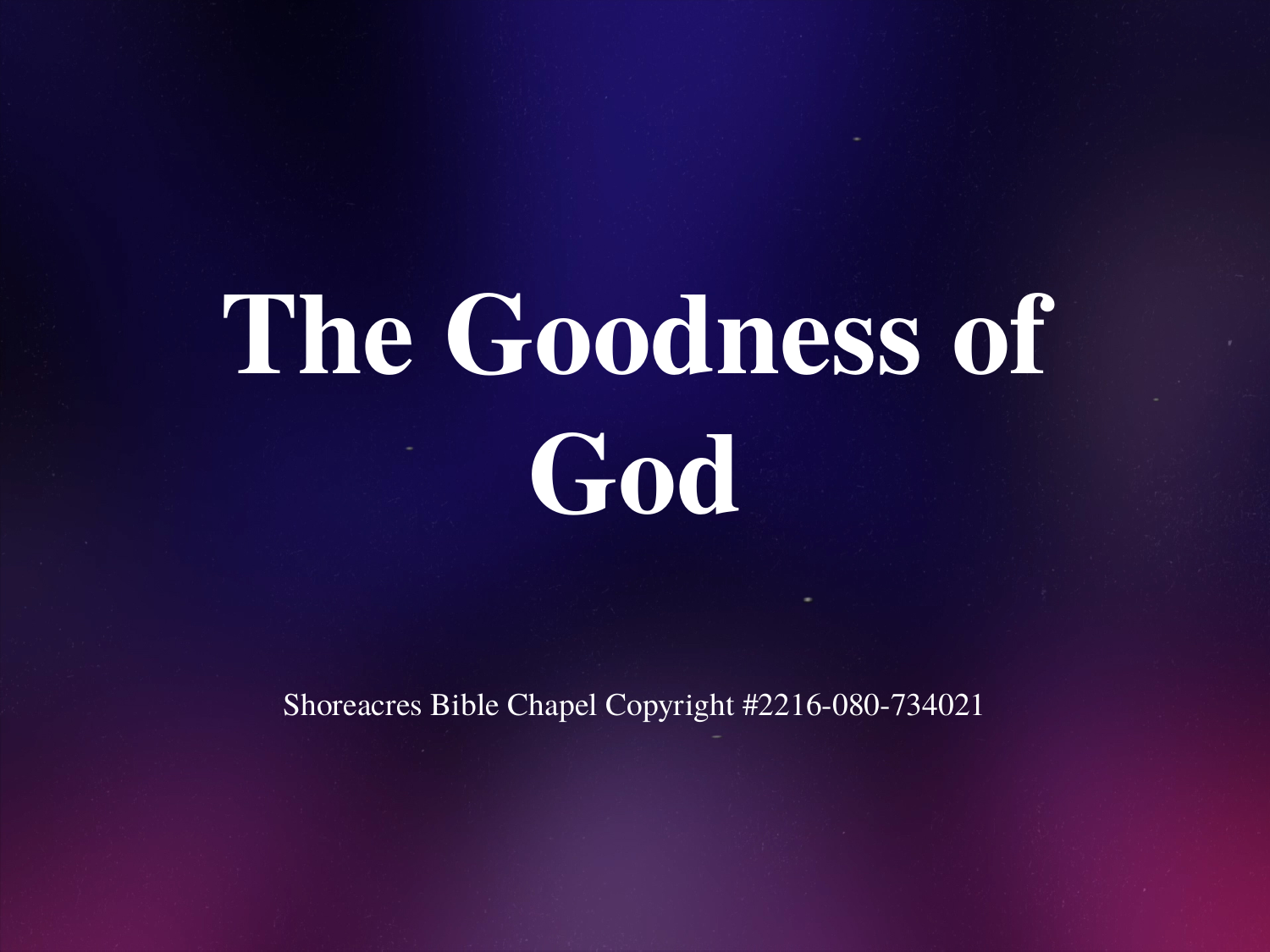

# The Goodness of God
Shoreacres Bible Chapel Copyright #2216-080-734021